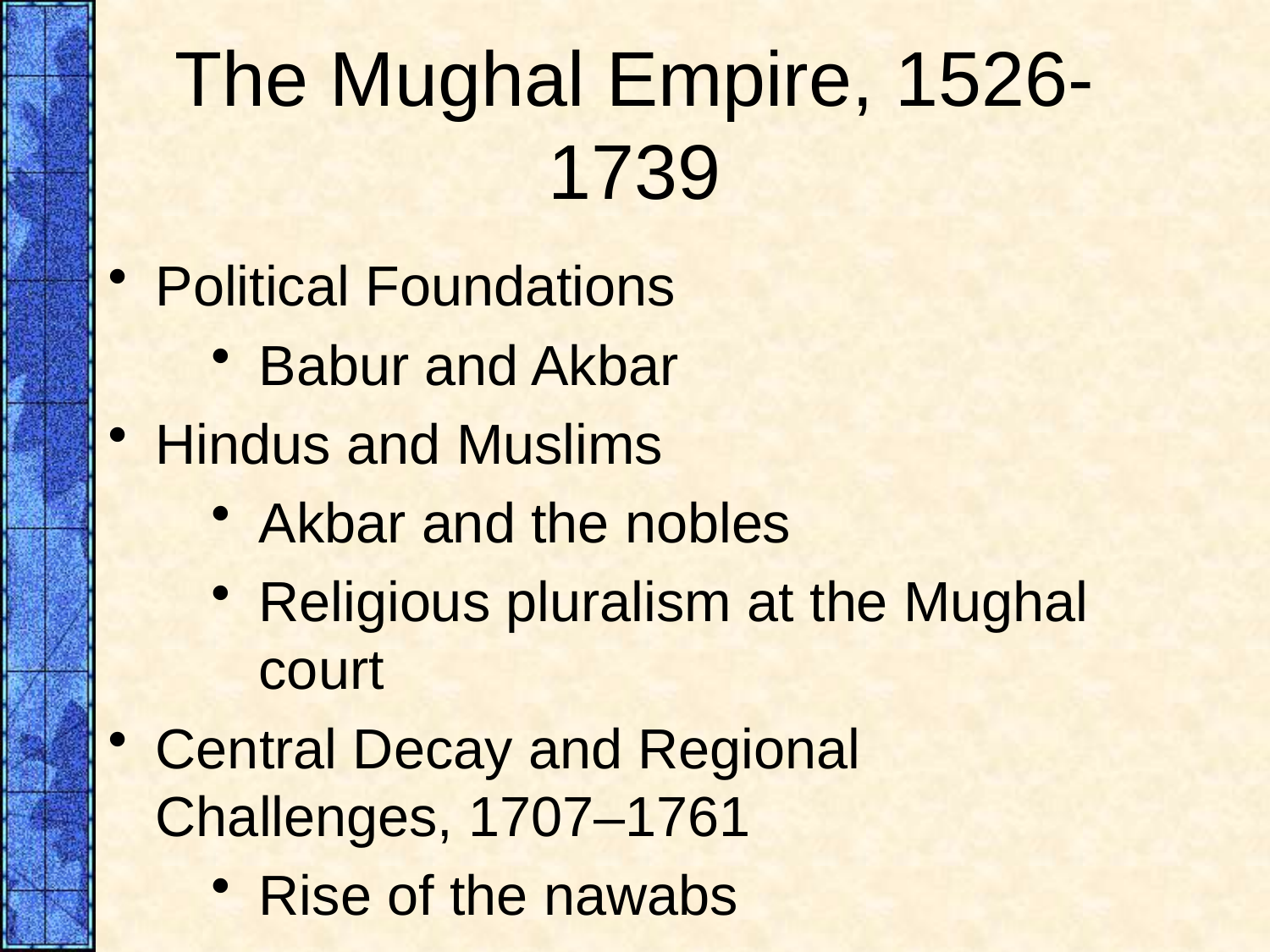

# The Mughal Empire, 1526-1739
Political Foundations
Babur and Akbar
Hindus and Muslims
Akbar and the nobles
Religious pluralism at the Mughal court
Central Decay and Regional Challenges, 1707–1761
Rise of the nawabs